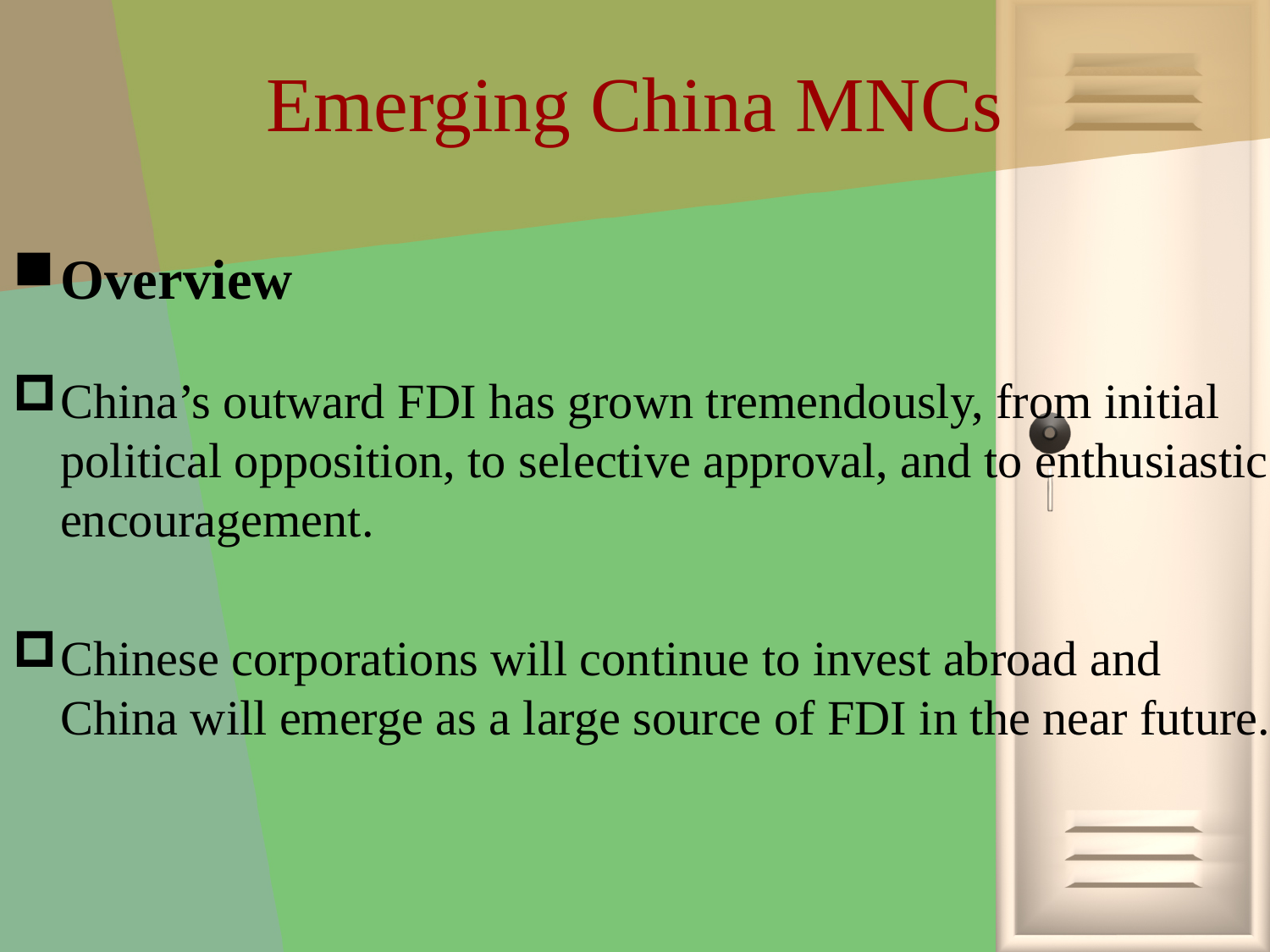

# Emerging China MNCs
Overview

China’s outward FDI has grown tremendously, from initial political opposition, to selective approval, and to enthusiastic encouragement.

Chinese corporations will continue to invest abroad and China will emerge as a large source of FDI in the near future.